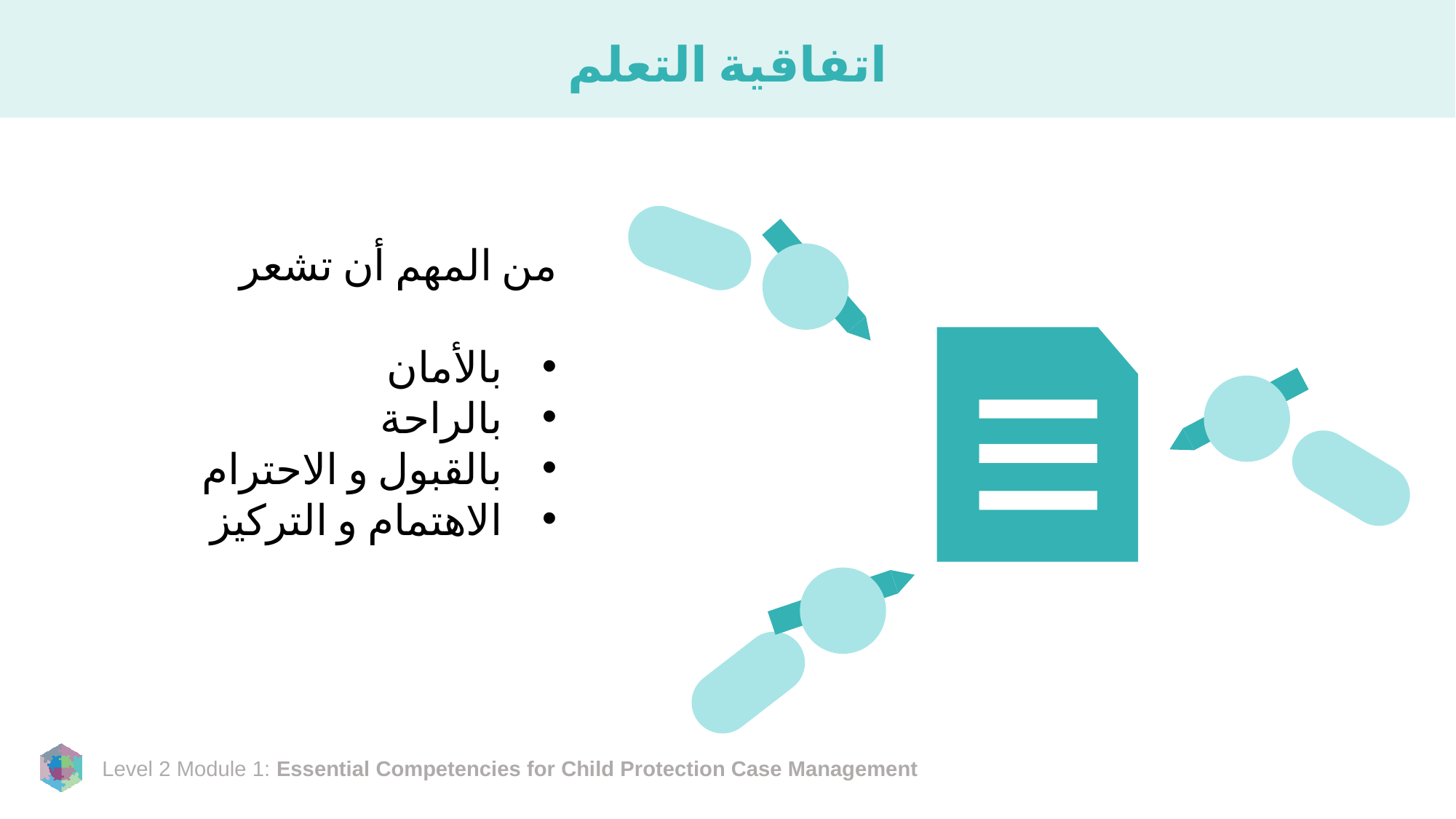

# اتفاقية التعلم

من المهم أن تشعر

بالأمان
بالراحة
بالقبول و الاحترام
الاهتمام و التركيز